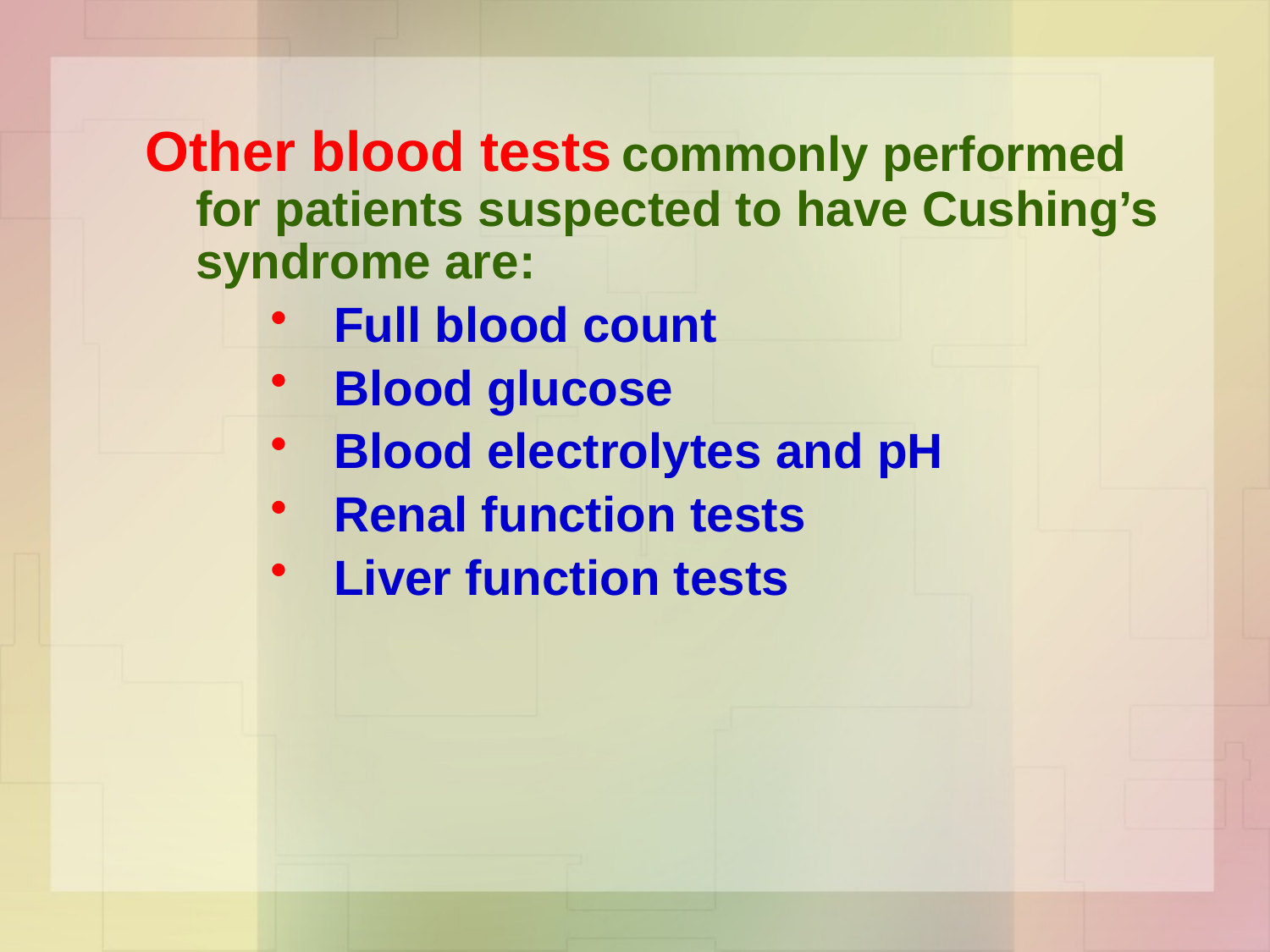

Other blood tests commonly performed for patients suspected to have Cushing’s syndrome are:
Full blood count
Blood glucose
Blood electrolytes and pH
Renal function tests
Liver function tests